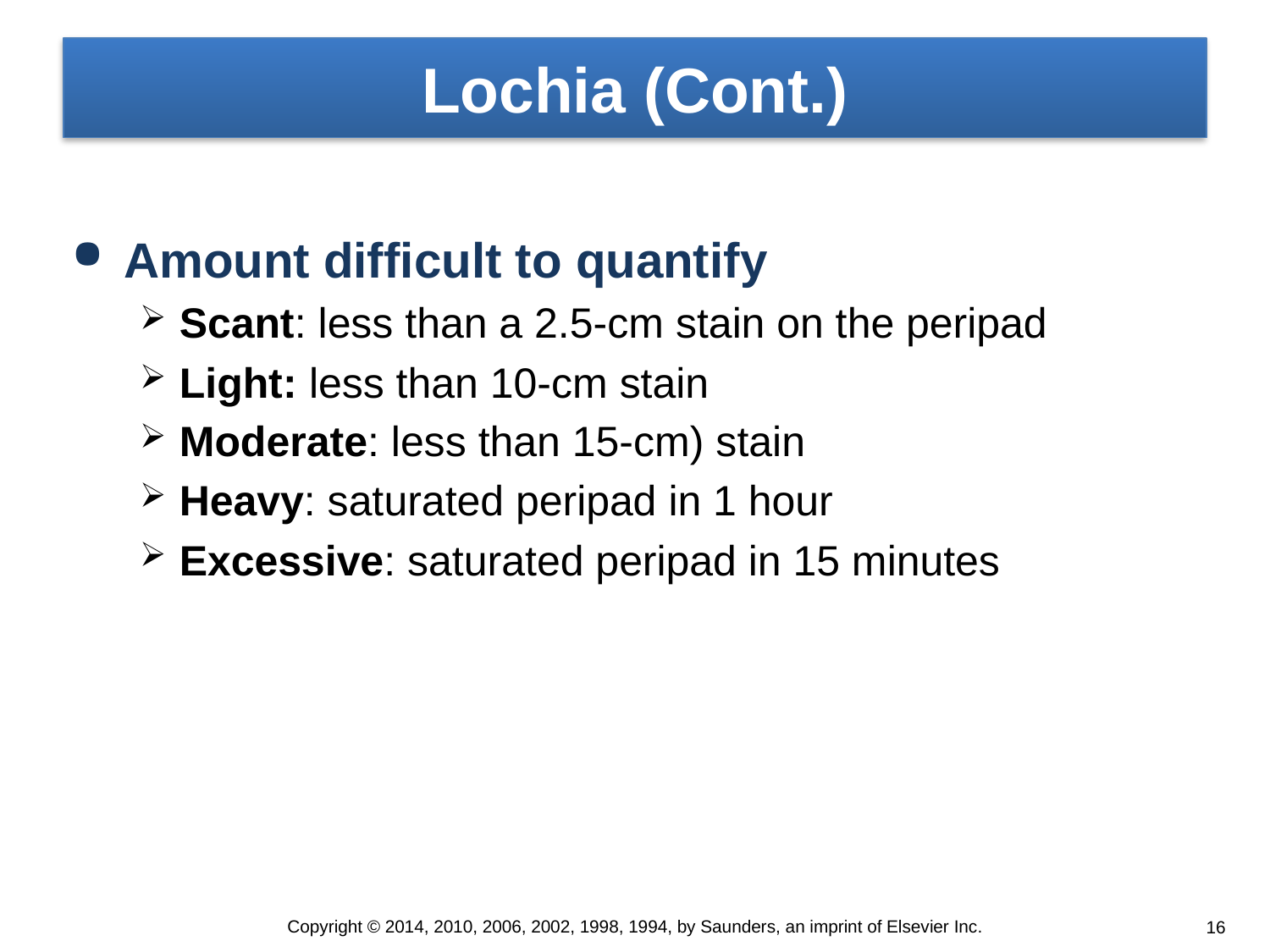

# Lochia (Cont.)
Amount difficult to quantify
Scant: less than a 2.5-cm stain on the peripad
Light: less than 10-cm stain
Moderate: less than 15-cm) stain
Heavy: saturated peripad in 1 hour
Excessive: saturated peripad in 15 minutes
Copyright © 2014, 2010, 2006, 2002, 1998, 1994, by Saunders, an imprint of Elsevier Inc.
16